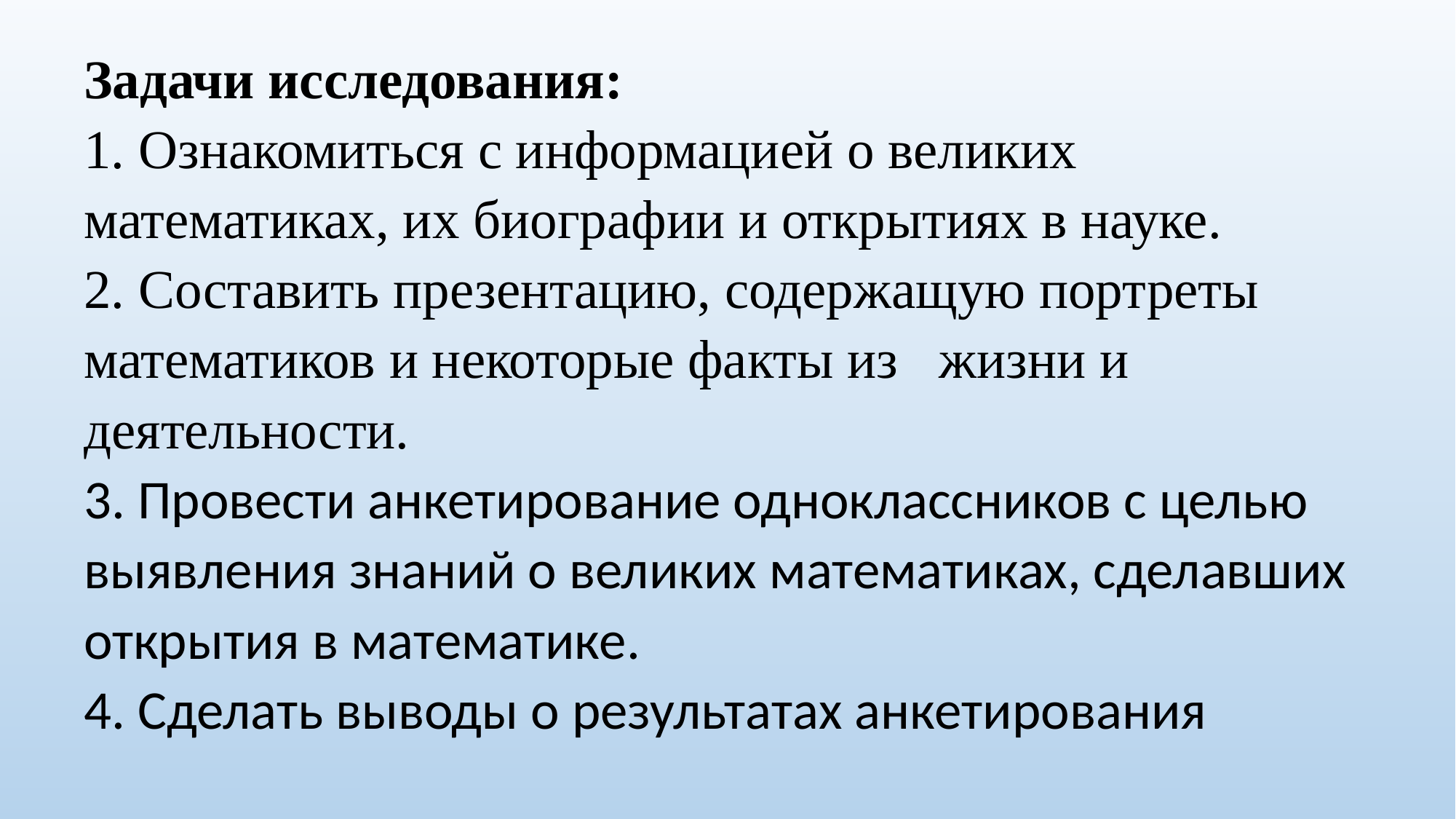

Задачи исследования: 
1. Ознакомиться с информацией о великих математиках, их биографии и открытиях в науке. 
2. Составить презентацию, содержащую портреты математиков и некоторые факты из   жизни и деятельности. 
3. Провести анкетирование одноклассников с целью выявления знаний о великих математиках, сделавших открытия в математике. 
4. Сделать выводы о результатах анкетирования